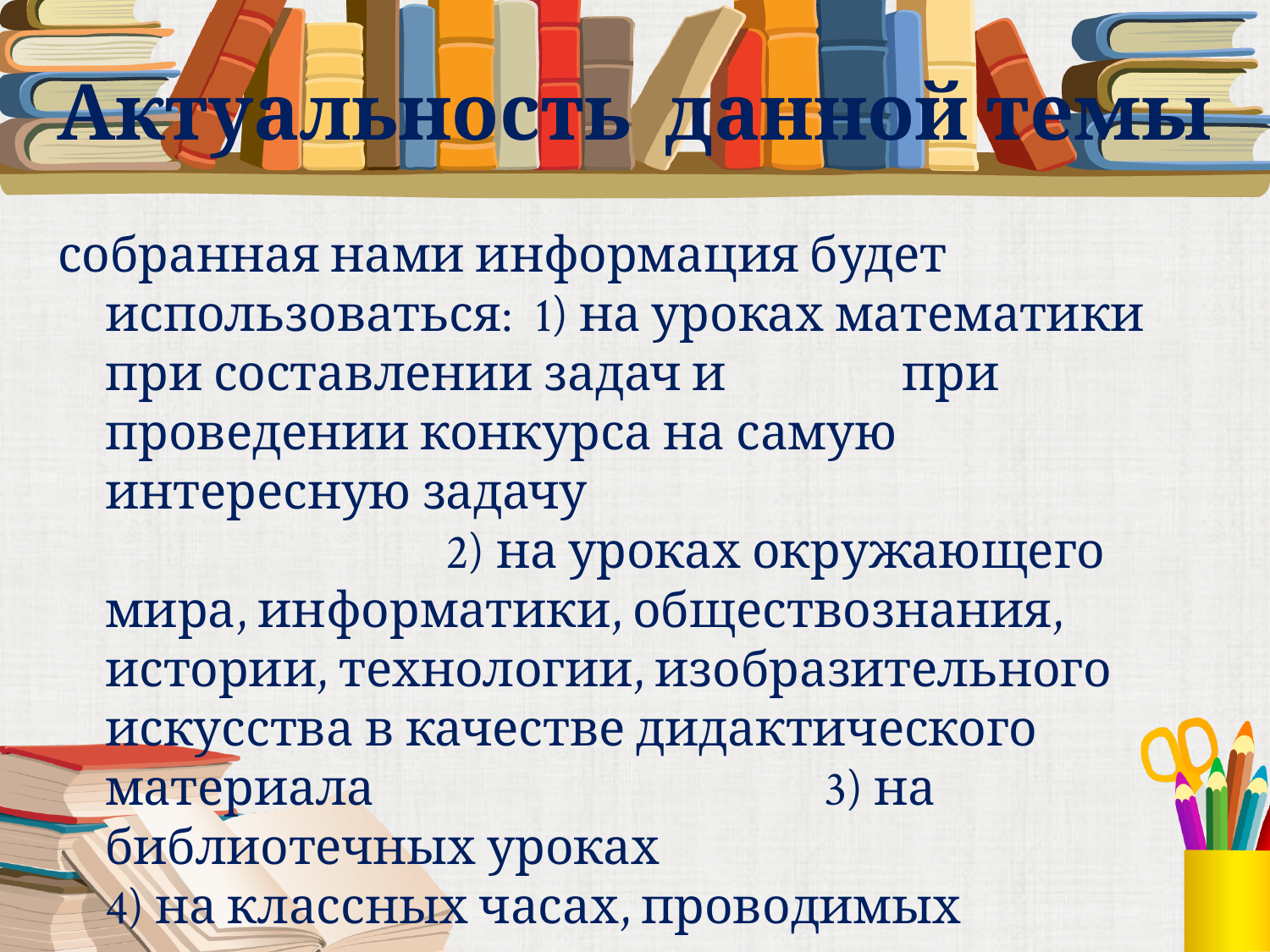

# Актуальность  данной темы
собранная нами информация будет использоваться:  1) на уроках математики при составлении задач и                при проведении конкурса на самую интересную задачу                                                                                     2) на уроках окружающего мира, информатики, обществознания, истории, технологии, изобразительного искусства в качестве дидактического материала                                         3) на библиотечных уроках                                             4) на классных часах, проводимых  совместно с учениками других классов и родителями.